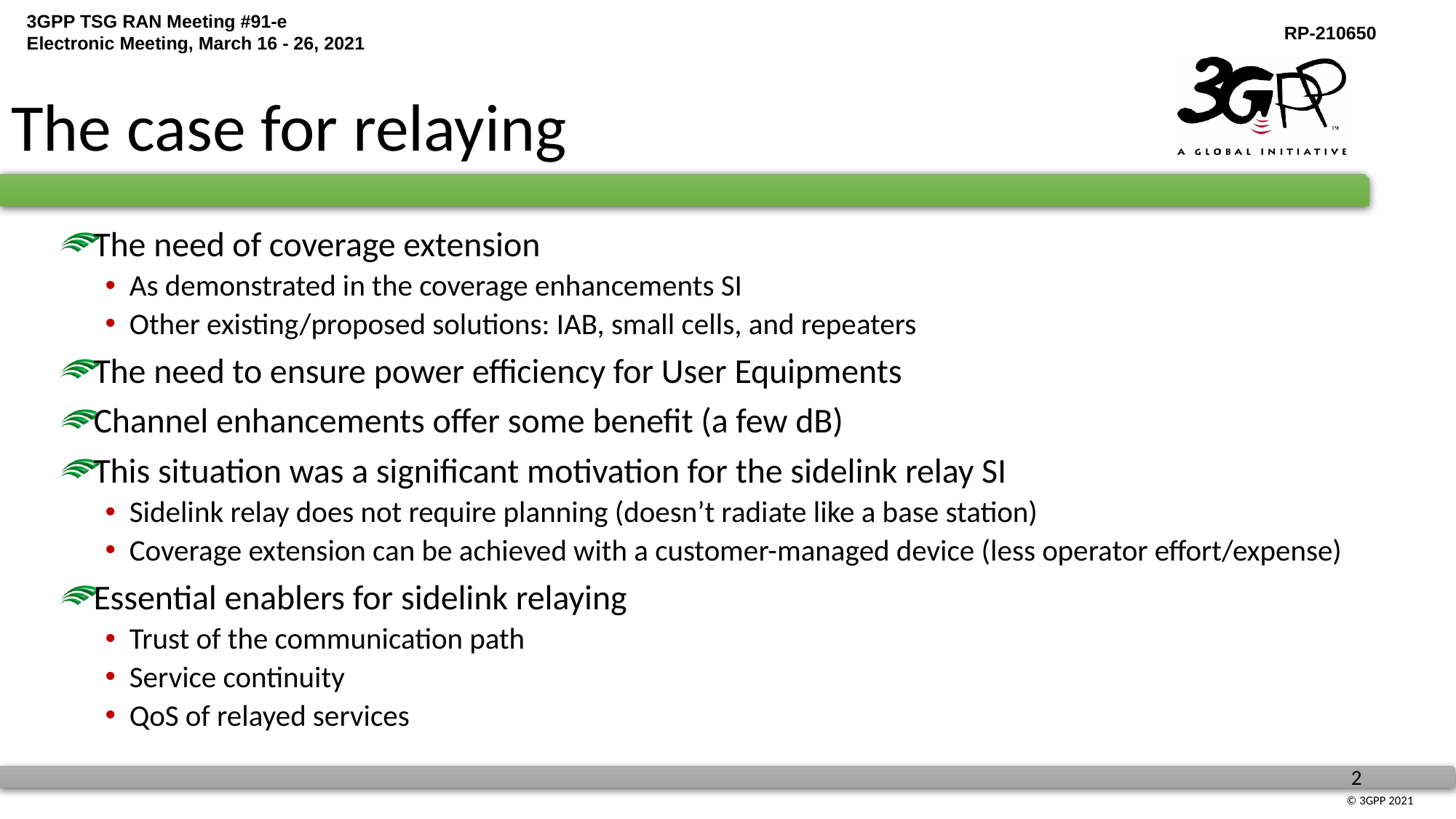

# The case for relaying
The need of coverage extension
As demonstrated in the coverage enhancements SI
Other existing/proposed solutions: IAB, small cells, and repeaters
The need to ensure power efficiency for User Equipments
Channel enhancements offer some benefit (a few dB)
This situation was a significant motivation for the sidelink relay SI
Sidelink relay does not require planning (doesn’t radiate like a base station)
Coverage extension can be achieved with a customer-managed device (less operator effort/expense)
Essential enablers for sidelink relaying
Trust of the communication path
Service continuity
QoS of relayed services